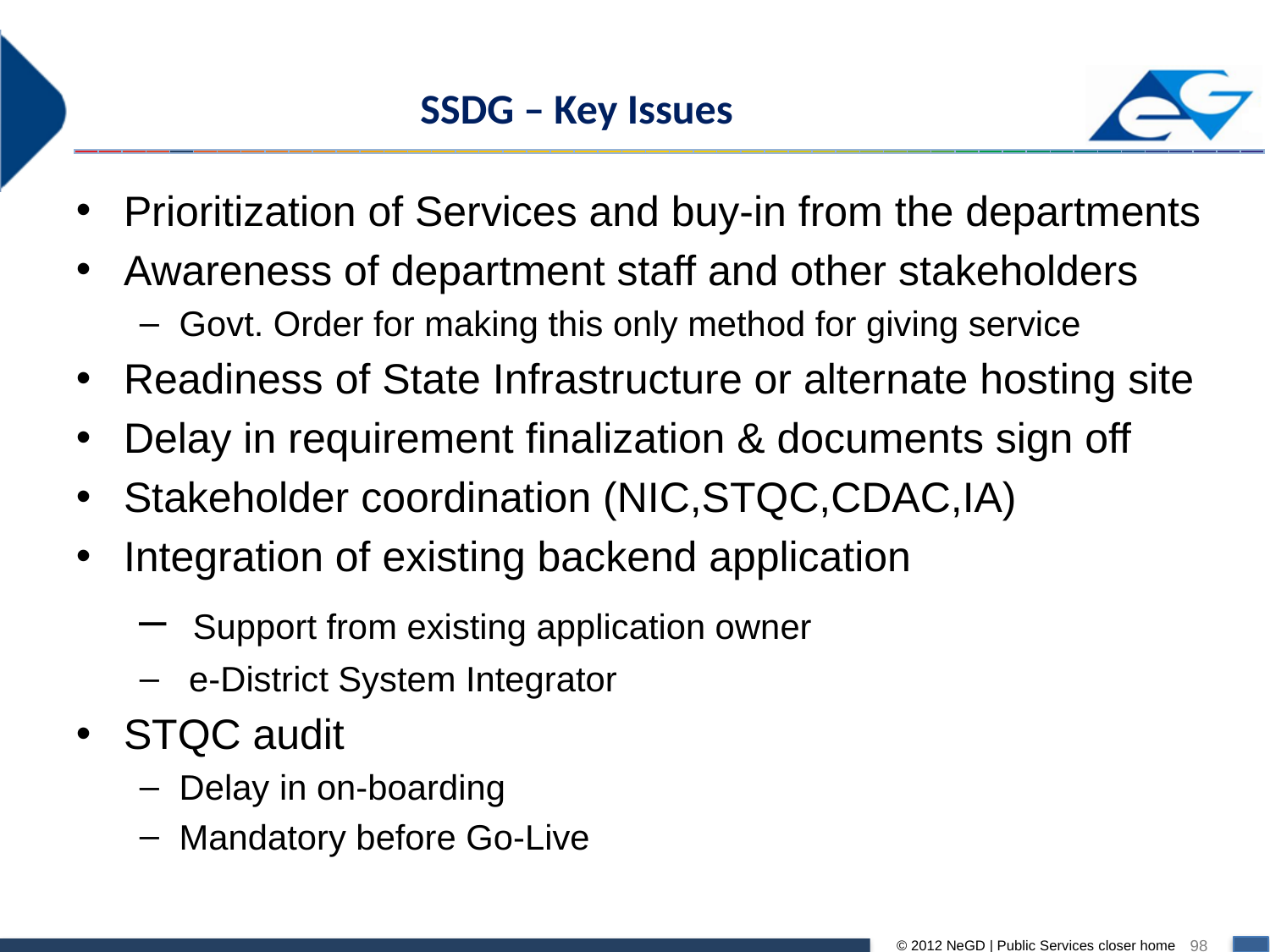

SSDG – Key Issues

Prioritization of Services and buy-in from the departments
Awareness of department staff and other stakeholders
Govt. Order for making this only method for giving service
Readiness of State Infrastructure or alternate hosting site
Delay in requirement finalization & documents sign off
Stakeholder coordination (NIC,STQC,CDAC,IA)
Integration of existing backend application
 Support from existing application owner
 e-District System Integrator
STQC audit
Delay in on-boarding
Mandatory before Go-Live